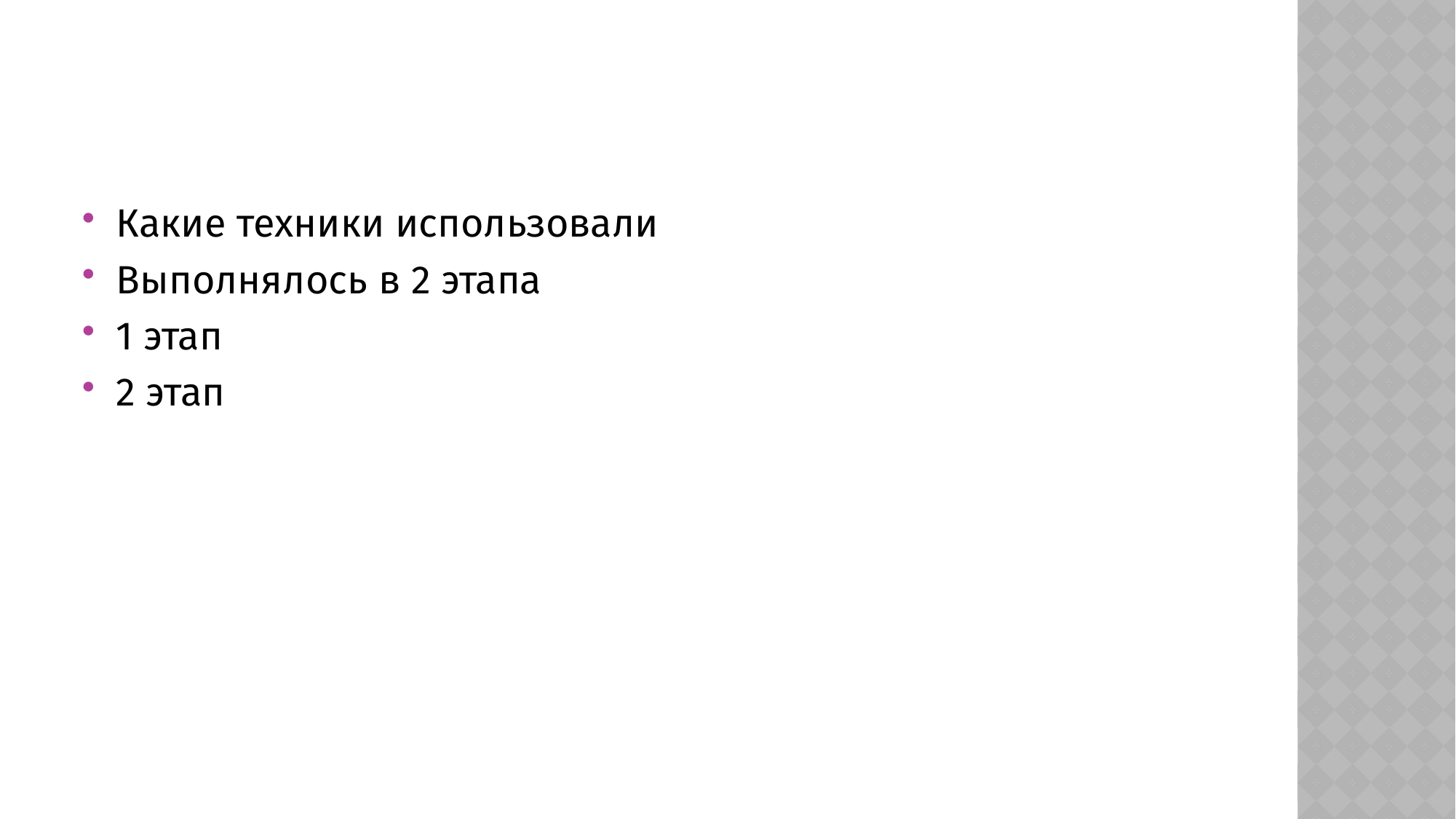

#
Какие техники использовали
Выполнялось в 2 этапа
1 этап
2 этап